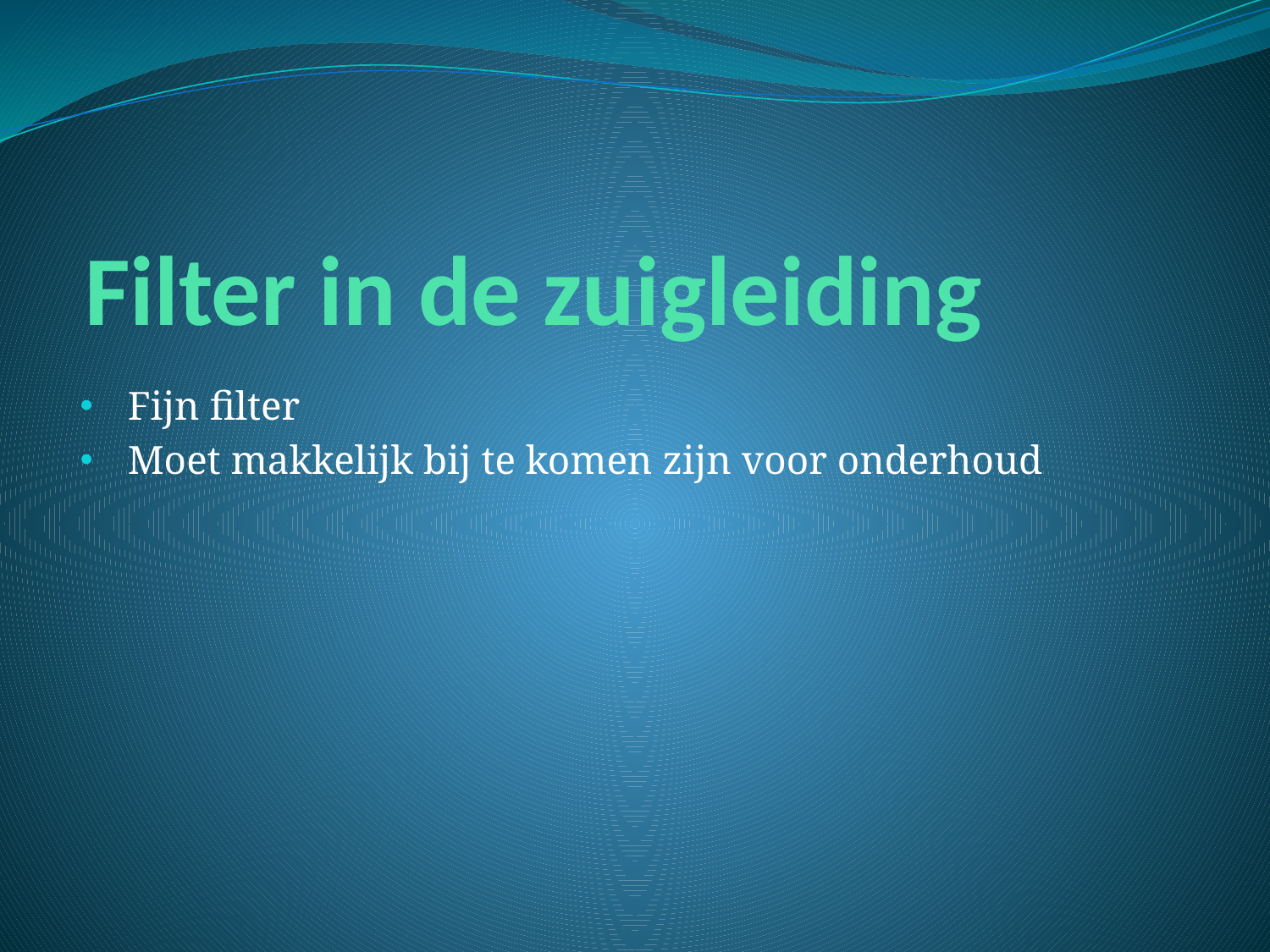

# Filter in de zuigleiding
Fijn filter
Moet makkelijk bij te komen zijn voor onderhoud